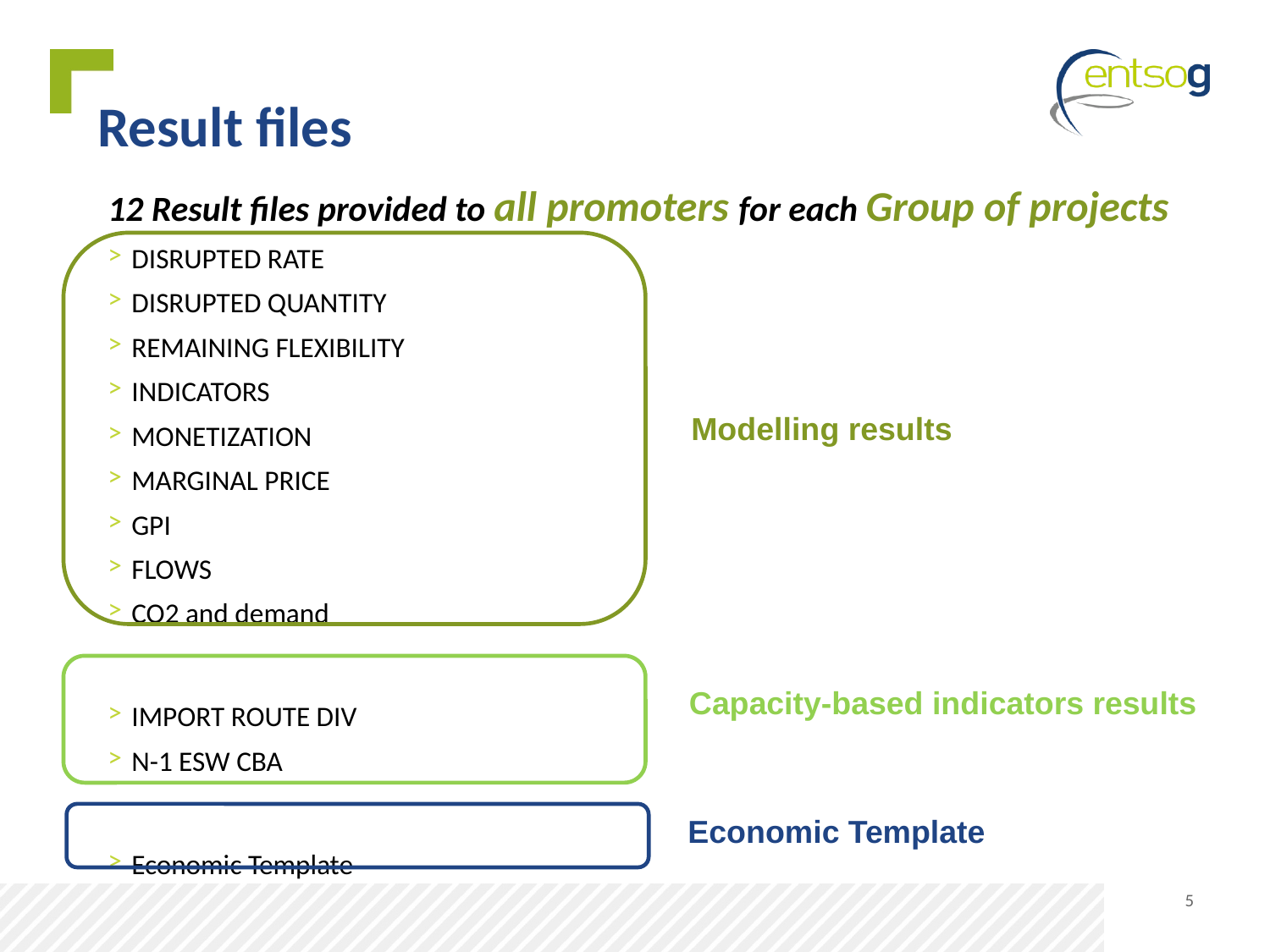

# Result files
12 Result files provided to all promoters for each Group of projects
DISRUPTED RATE
DISRUPTED QUANTITY
REMAINING FLEXIBILITY
INDICATORS
MONETIZATION
MARGINAL PRICE
GPI
FLOWS
CO2 and demand

IMPORT ROUTE DIV
N-1 ESW CBA

Economic Template

Modelling results

Capacity-based indicators results

Economic Template
5